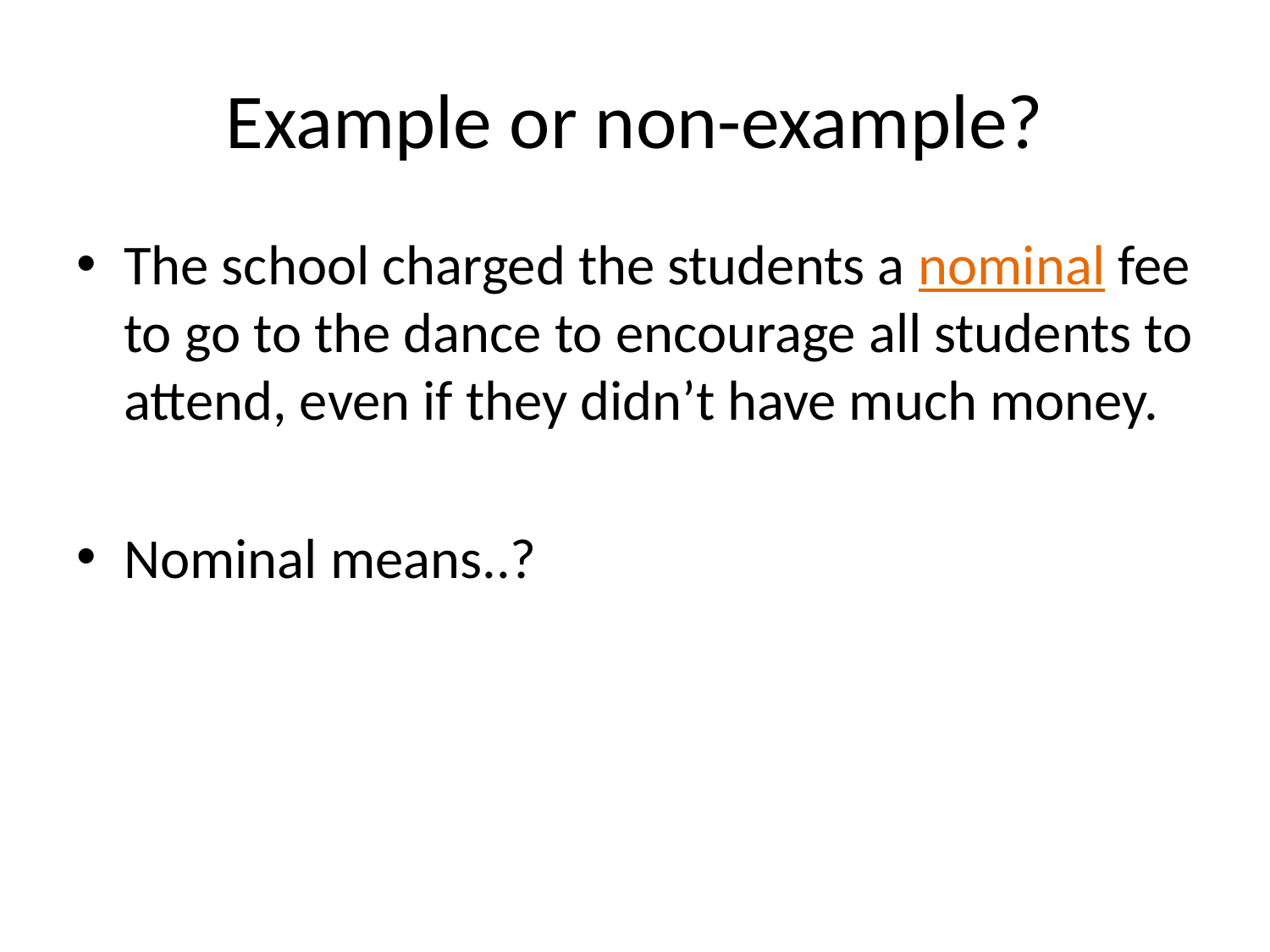

# Example or non-example?
The school charged the students a nominal fee to go to the dance to encourage all students to attend, even if they didn’t have much money.

Nominal means..?